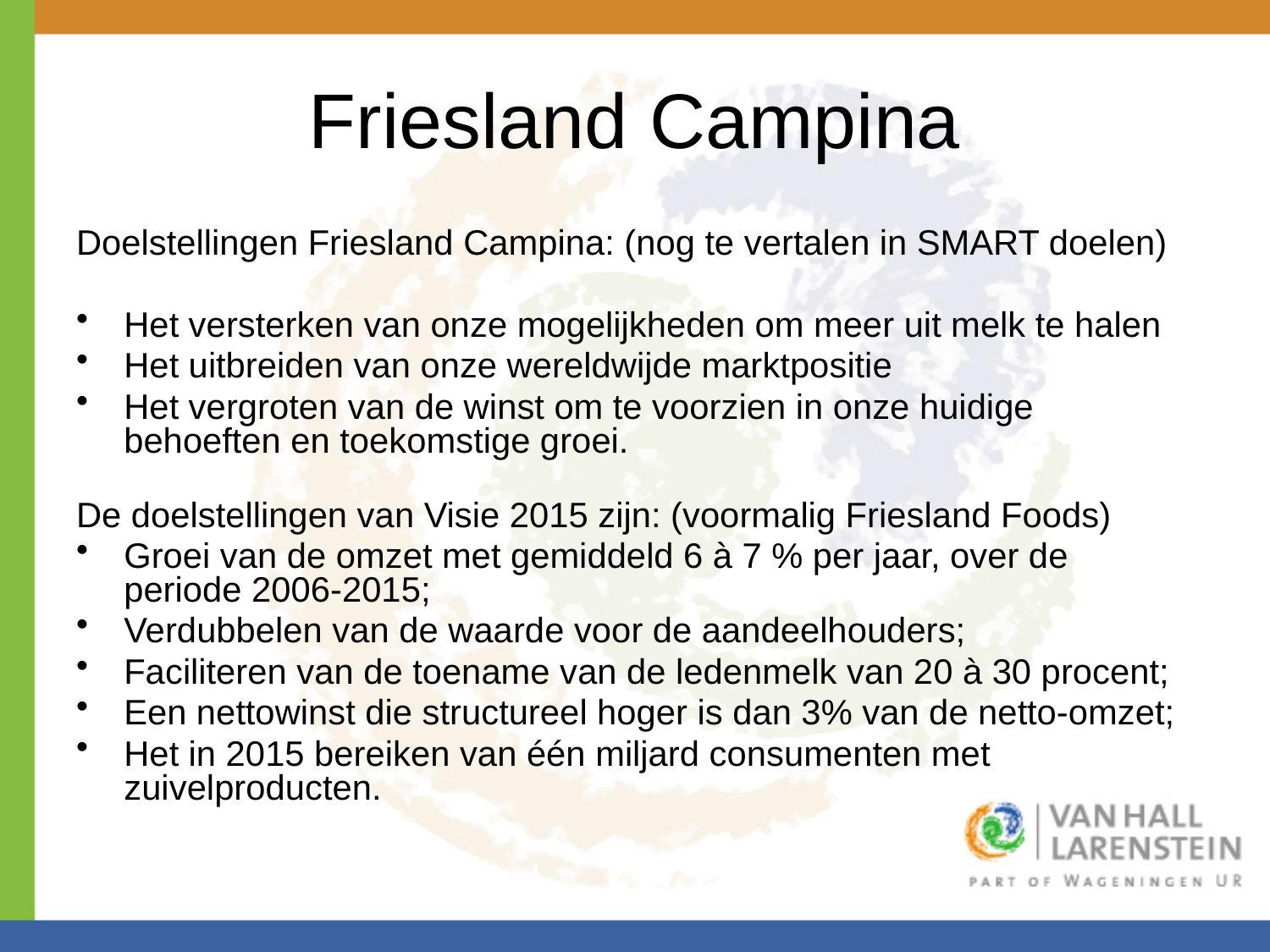

# Friesland Campina
Doelstellingen Friesland Campina: (nog te vertalen in SMART doelen)

Het versterken van onze mogelijkheden om meer uit melk te halen
Het uitbreiden van onze wereldwijde marktpositie
Het vergroten van de winst om te voorzien in onze huidige behoeften en toekomstige groei.
De doelstellingen van Visie 2015 zijn: (voormalig Friesland Foods)
Groei van de omzet met gemiddeld 6 à 7 % per jaar, over de periode 2006-2015;
Verdubbelen van de waarde voor de aandeelhouders;
Faciliteren van de toename van de ledenmelk van 20 à 30 procent;
Een nettowinst die structureel hoger is dan 3% van de netto-omzet;
Het in 2015 bereiken van één miljard consumenten met zuivelproducten.